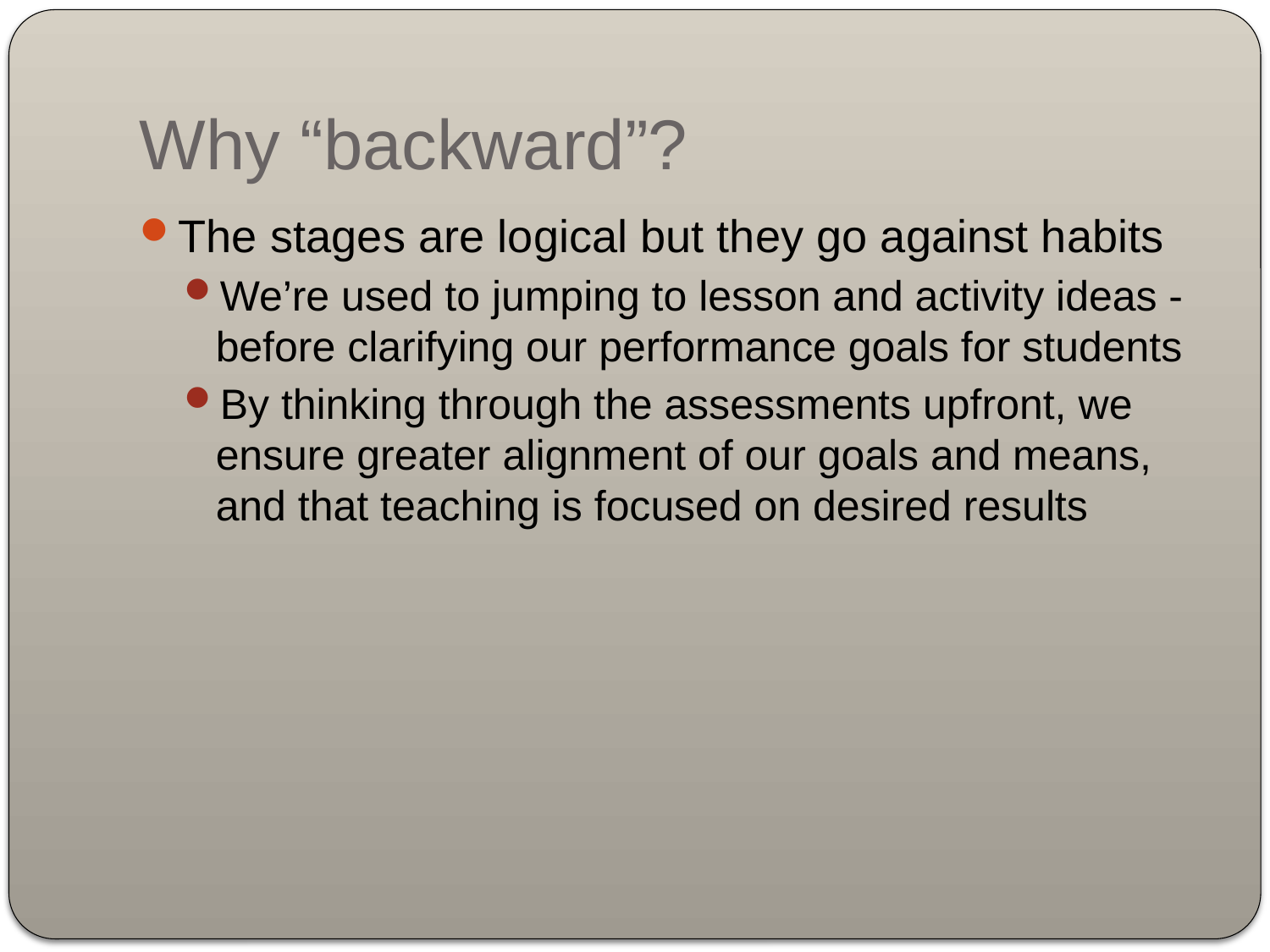

# Why “backward”?
The stages are logical but they go against habits
We’re used to jumping to lesson and activity ideas - before clarifying our performance goals for students
By thinking through the assessments upfront, we ensure greater alignment of our goals and means, and that teaching is focused on desired results